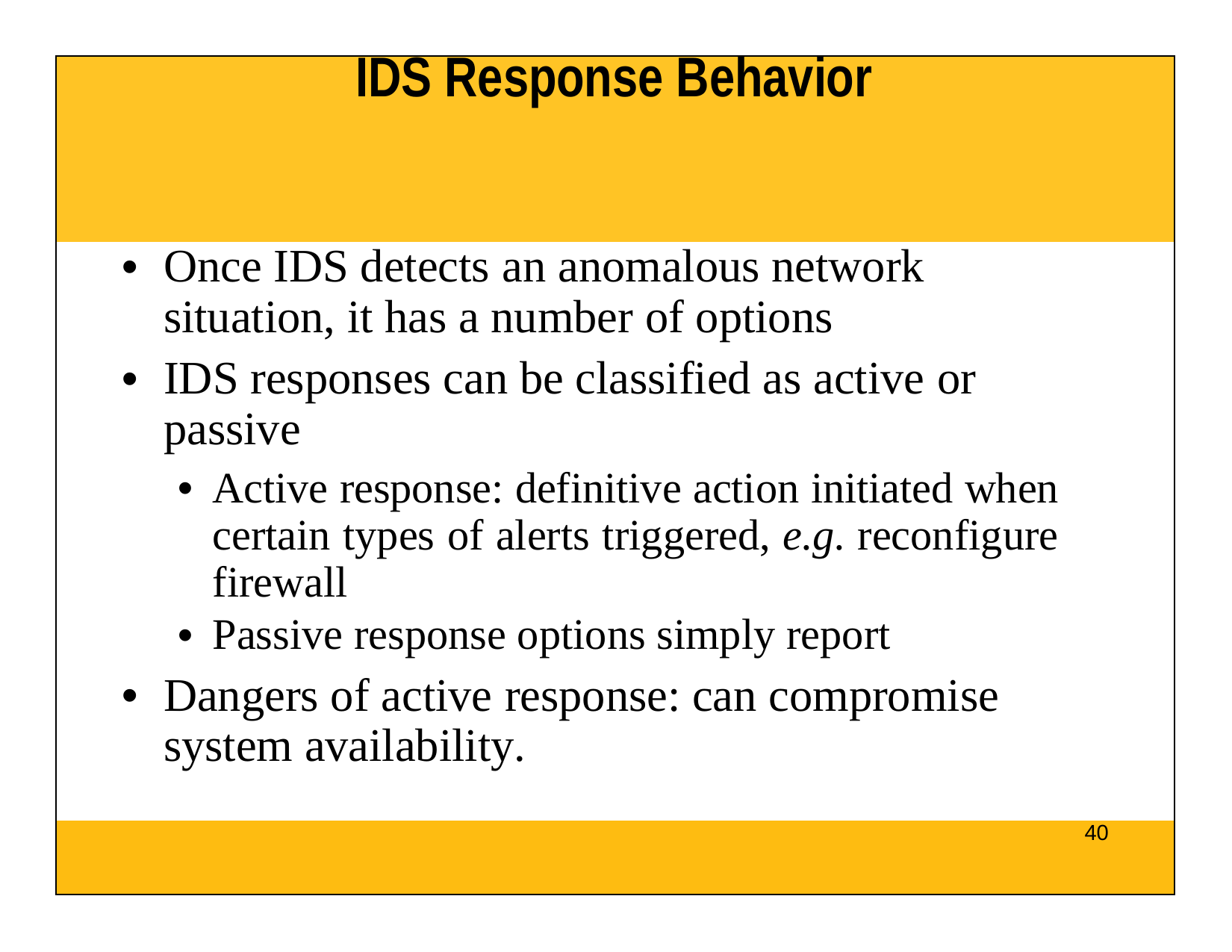

| IDS Response Behavior |
| --- |
| Once IDS detects an anomalous network situation, it has a number of options IDS responses can be classified as active or passive Active response: definitive action initiated when certain types of alerts triggered, e.g. reconfigure firewall Passive response options simply report Dangers of active response: can compromise system availability. |
| 40 |